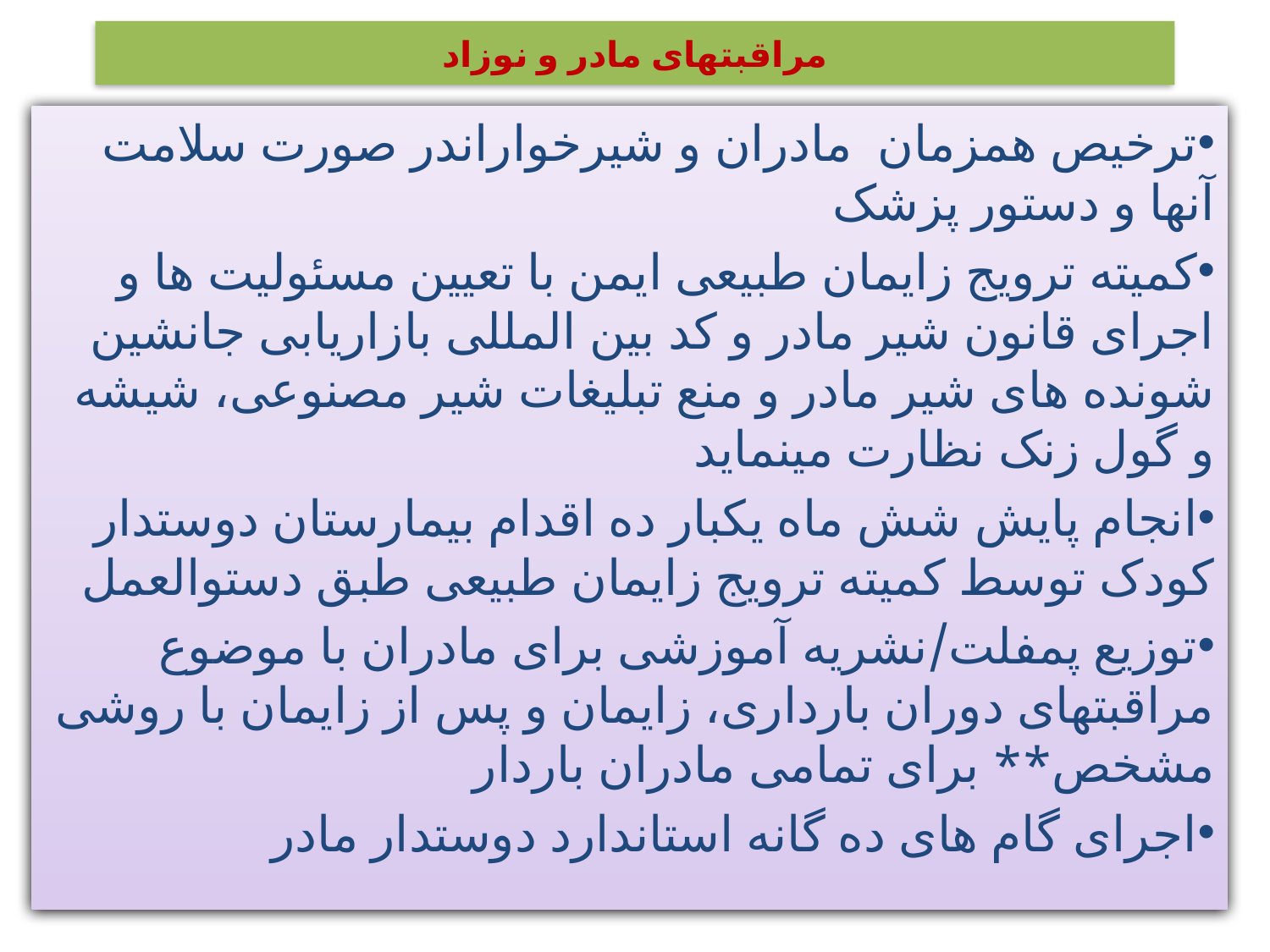

# مراقبت‏های مادر و نوزاد
ترخیص همزمان  مادران و شیرخواراندر صورت سلامت آنها و دستور پزشک
کمیته ترویج زایمان طبیعی ایمن با تعیین مسئولیت ها و اجرای قانون شیر مادر و کد بین المللی بازاریابی جانشین شونده های شیر مادر و منع تبلیغات شیر مصنوعی، شیشه و گول زنک نظارت می‏نماید
انجام پایش شش ماه یکبار ده اقدام بیمارستان دوستدار کودک توسط کمیته ترویج زایمان طبیعی طبق دستوالعمل
توزیع پمفلت/نشریه آموزشی برای مادران با موضوع مراقبت‏های دوران بارداری، زایمان و پس از زایمان با روشی مشخص** برای تمامی مادران باردار
اجرای گام های ده گانه استاندارد دوستدار مادر